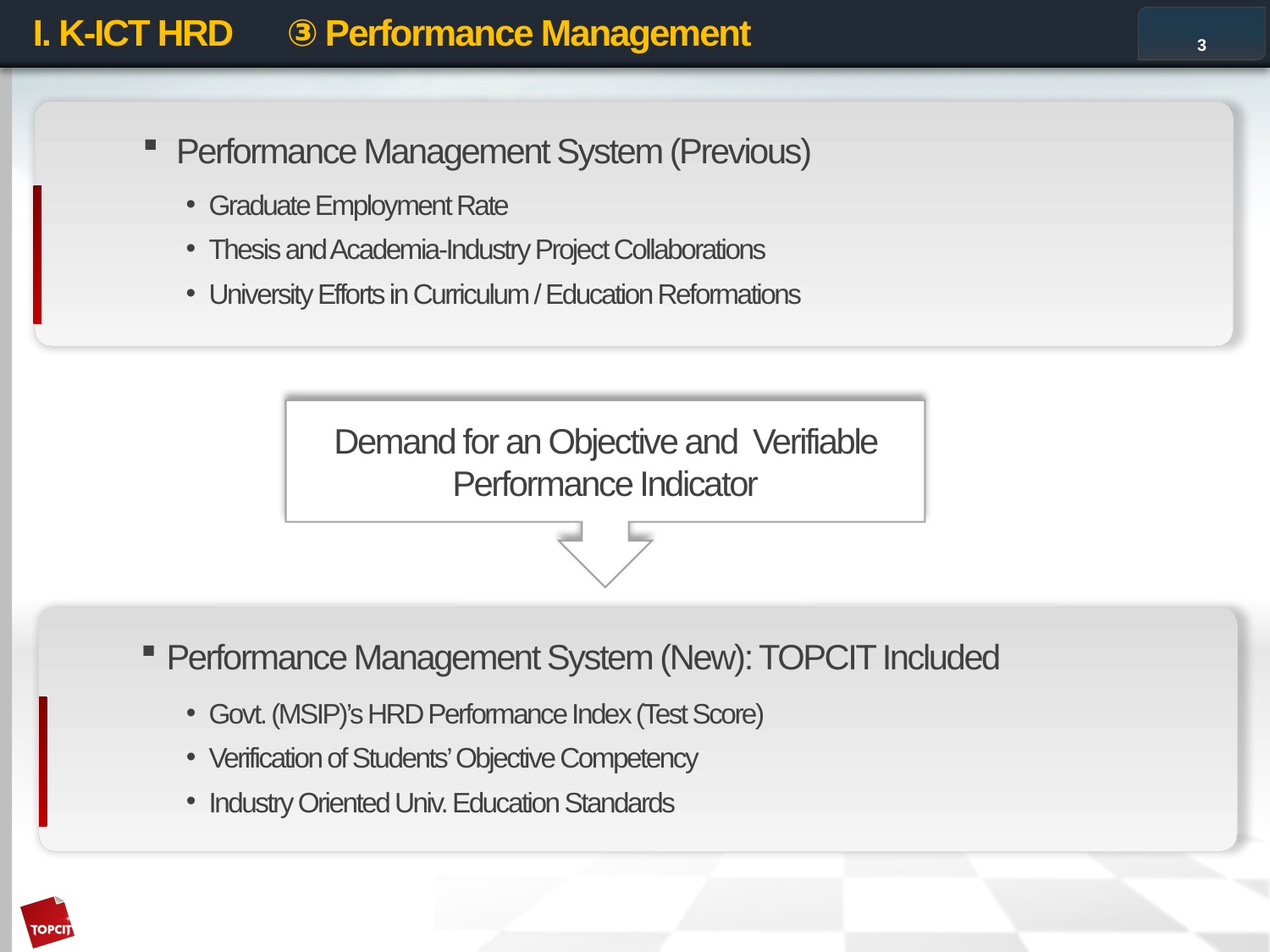

# I. K-ICT HRD 	③ Performance Management
3

  Performance Management System (Previous)
 Graduate Employment Rate
 Thesis and Academia-Industry Project Collaborations
 University Efforts in Curriculum / Education Reformations
Demand for an Objective and  Verifiable Performance Indicator

 Performance Management System (New): TOPCIT Included
 Govt. (MSIP)’s HRD Performance Index (Test Score)
 Verification of Students’ Objective Competency
 Industry Oriented Univ. Education Standards